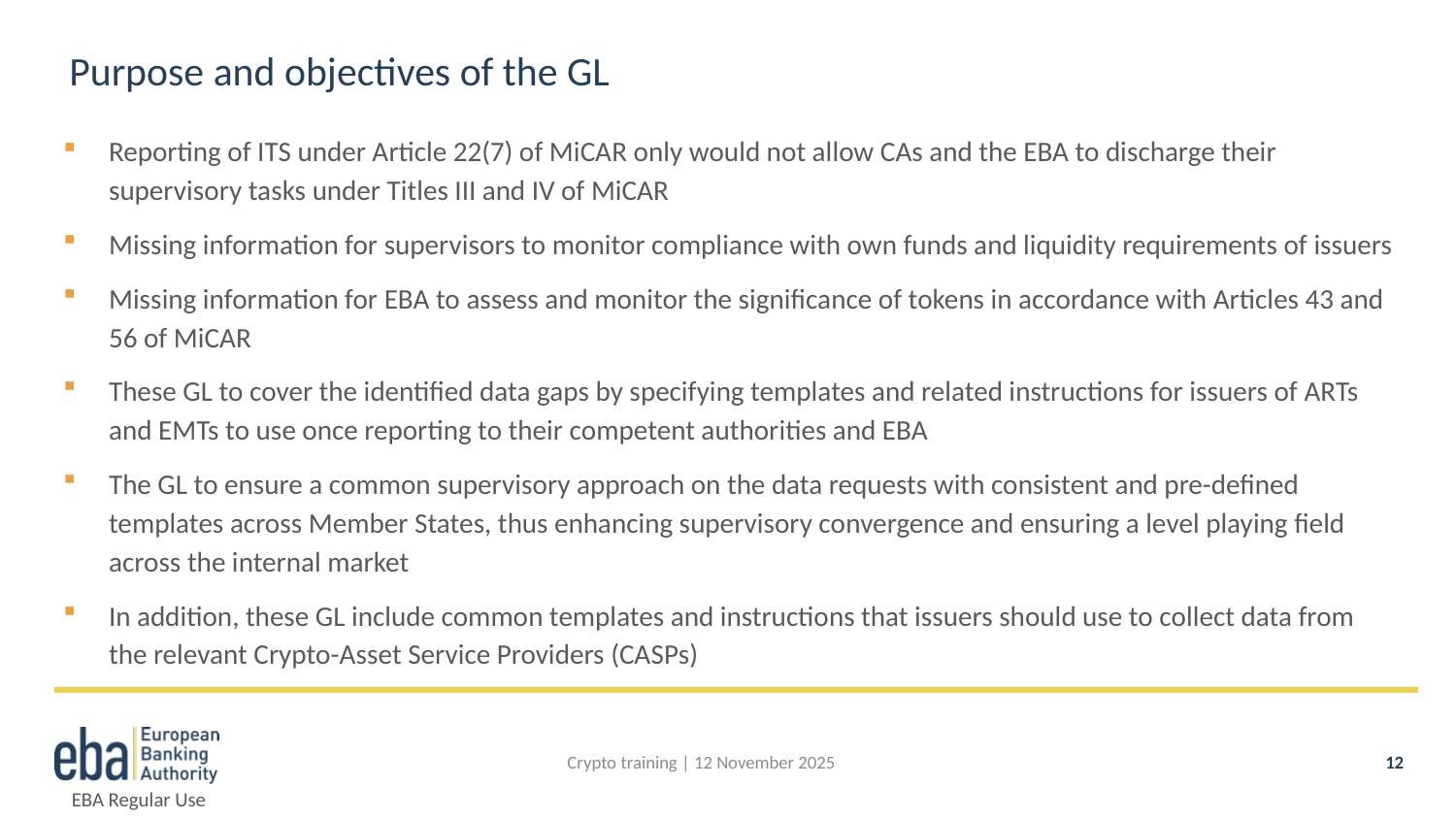

# Purpose and objectives of the GL

Reporting of ITS under Article 22(7) of MiCAR only would not allow CAs and the EBA to discharge their supervisory tasks under Titles III and IV of MiCAR
Missing information for supervisors to monitor compliance with own funds and liquidity requirements of issuers
Missing information for EBA to assess and monitor the significance of tokens in accordance with Articles 43 and 56 of MiCAR
These GL to cover the identified data gaps by specifying templates and related instructions for issuers of ARTs and EMTs to use once reporting to their competent authorities and EBA
The GL to ensure a common supervisory approach on the data requests with consistent and pre-defined templates across Member States, thus enhancing supervisory convergence and ensuring a level playing field across the internal market
In addition, these GL include common templates and instructions that issuers should use to collect data from the relevant Crypto-Asset Service Providers (CASPs)

Crypto training | 12 November 2025
12